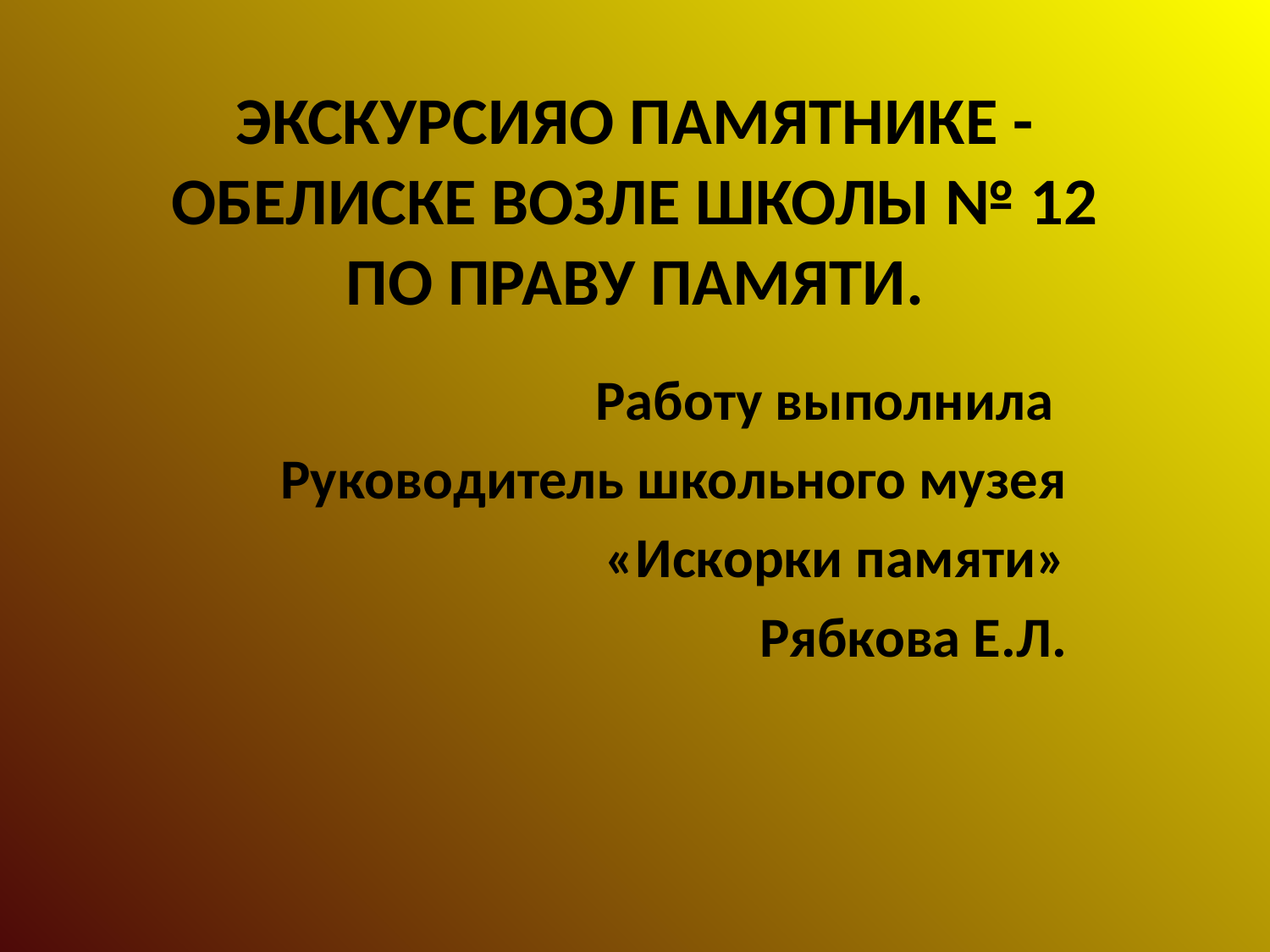

# ЭКСКУРСИЯО ПАМЯТНИКЕ - ОБЕЛИСКЕ ВОЗЛЕ ШКОЛЫ № 12 ПО ПРАВУ ПАМЯТИ.
Работу выполнила
Руководитель школьного музея
«Искорки памяти»
Рябкова Е.Л.